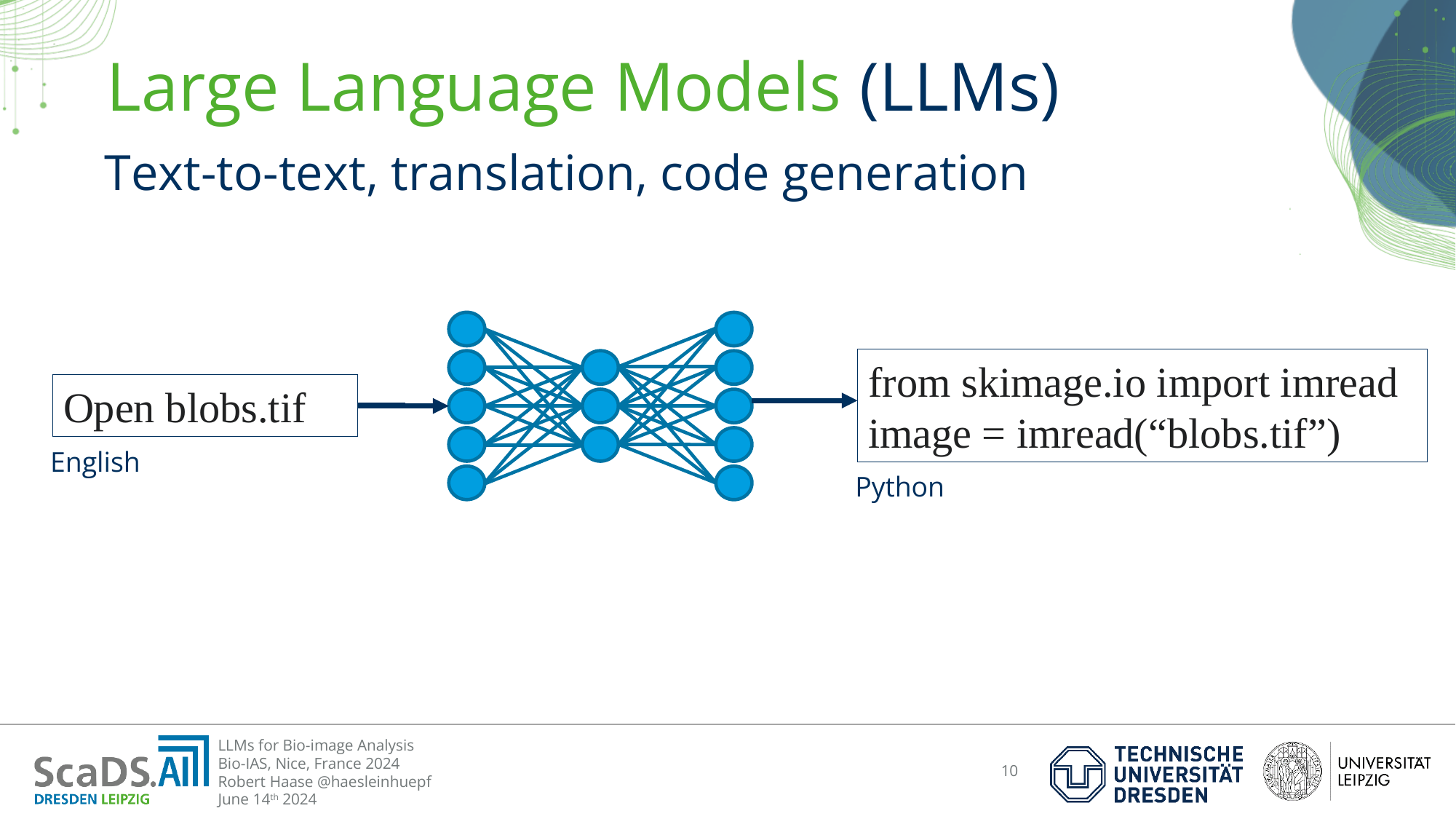

# Large Language Models (LLMs)
Text-to-text, translation, code generation

from skimage.io import imread
image = imread(“blobs.tif”)
Open blobs.tif
English
Python